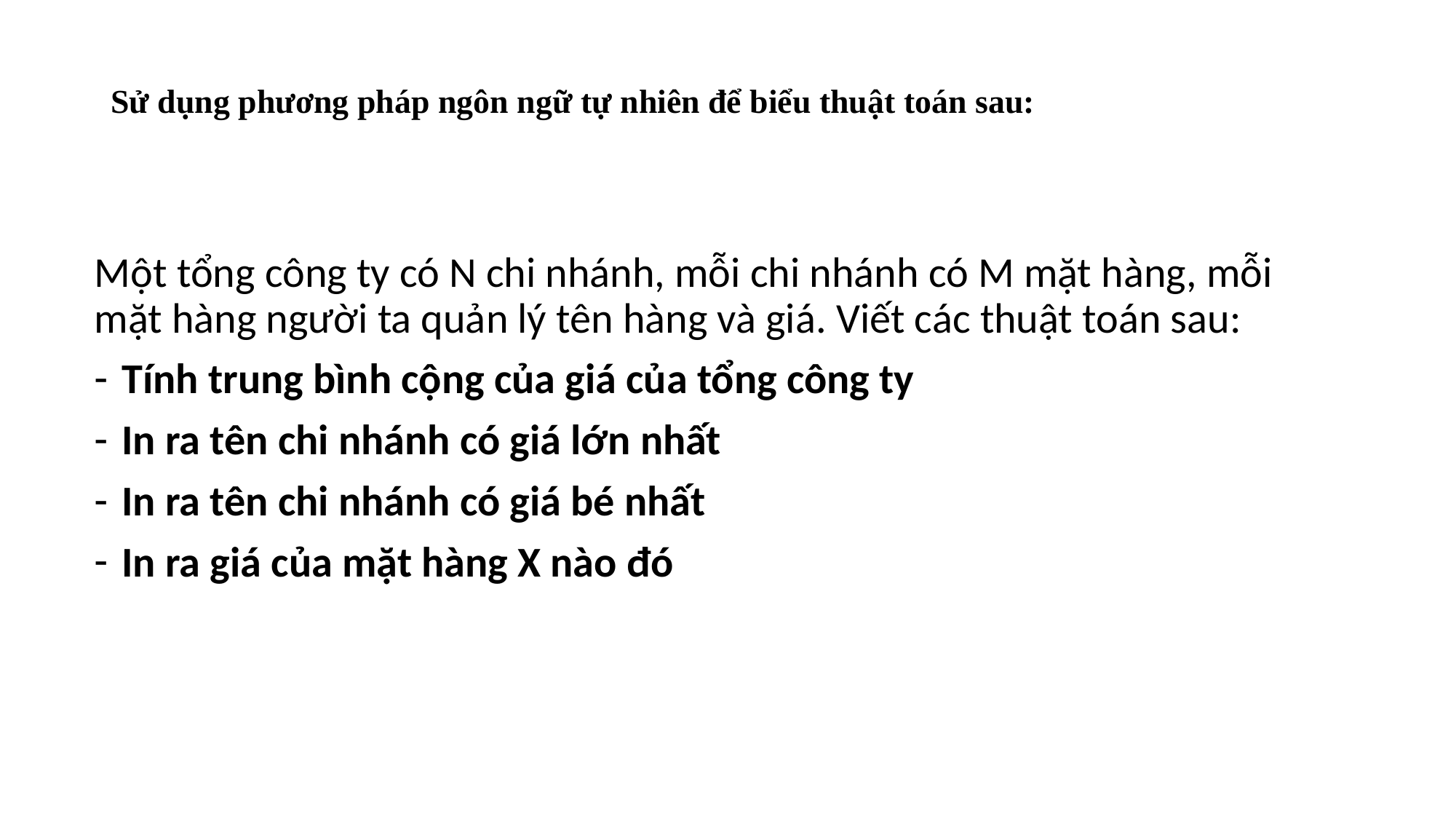

# Sử dụng phương pháp ngôn ngữ tự nhiên để biểu thuật toán sau:

Một tổng công ty có N chi nhánh, mỗi chi nhánh có M mặt hàng, mỗi mặt hàng người ta quản lý tên hàng và giá. Viết các thuật toán sau:
Tính trung bình cộng của giá của tổng công ty
In ra tên chi nhánh có giá lớn nhất
In ra tên chi nhánh có giá bé nhất
In ra giá của mặt hàng X nào đó